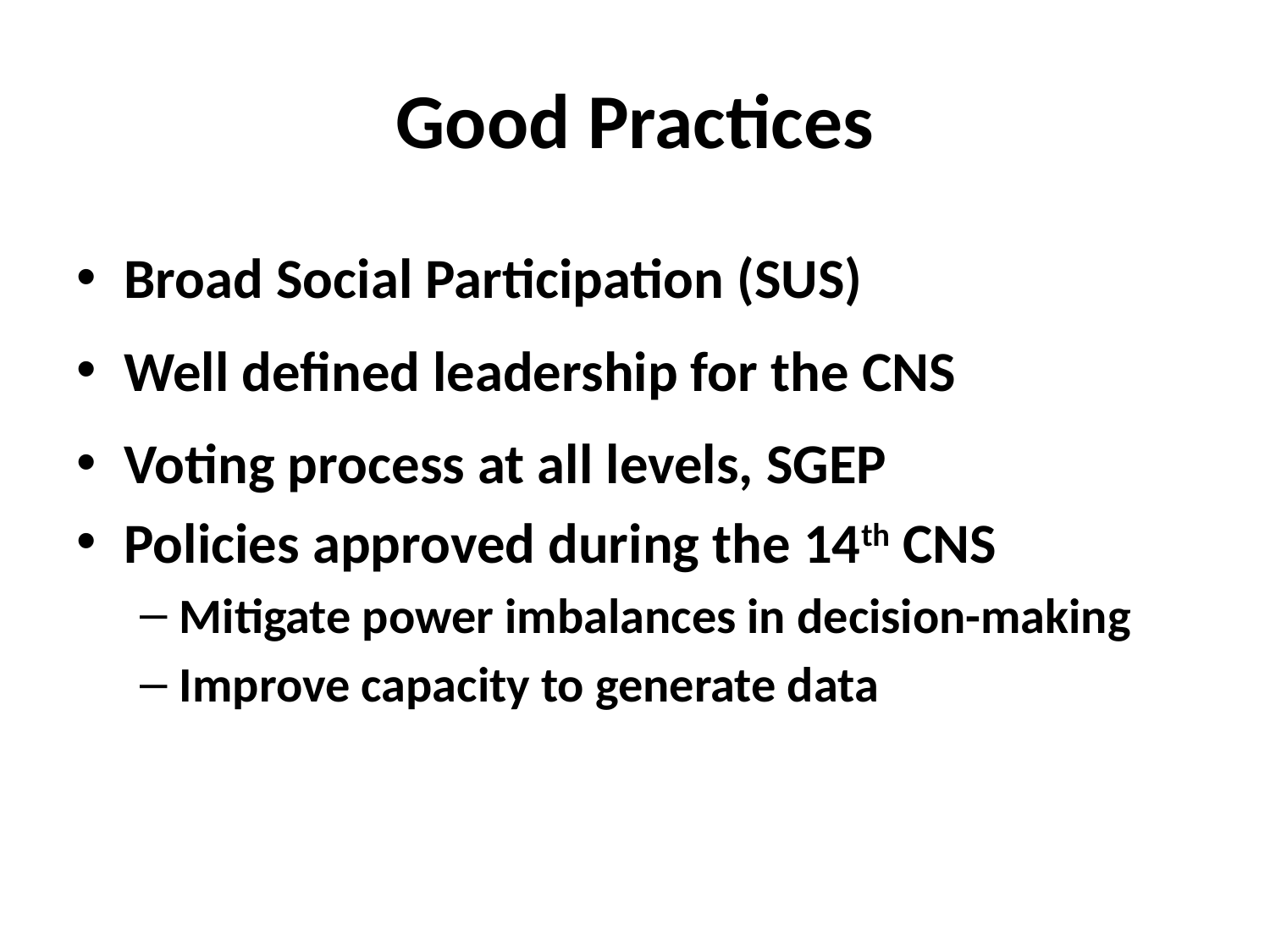

# Good Practices
Broad Social Participation (SUS)
Well defined leadership for the CNS
Voting process at all levels, SGEP
Policies approved during the 14th CNS
Mitigate power imbalances in decision-making
Improve capacity to generate data